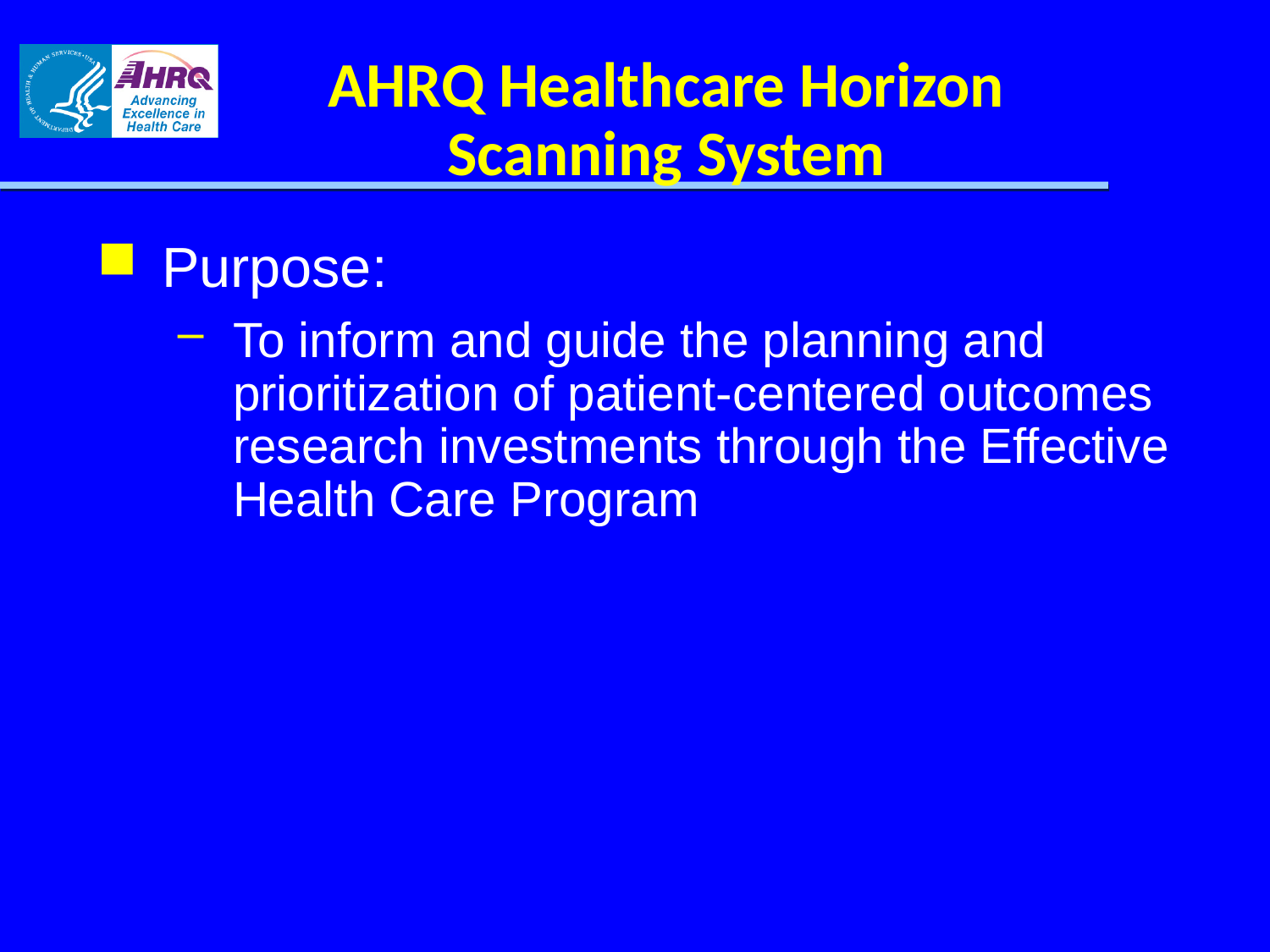

# AHRQ Healthcare Horizon Scanning System
Purpose:
To inform and guide the planning and prioritization of patient-centered outcomes research investments through the Effective Health Care Program